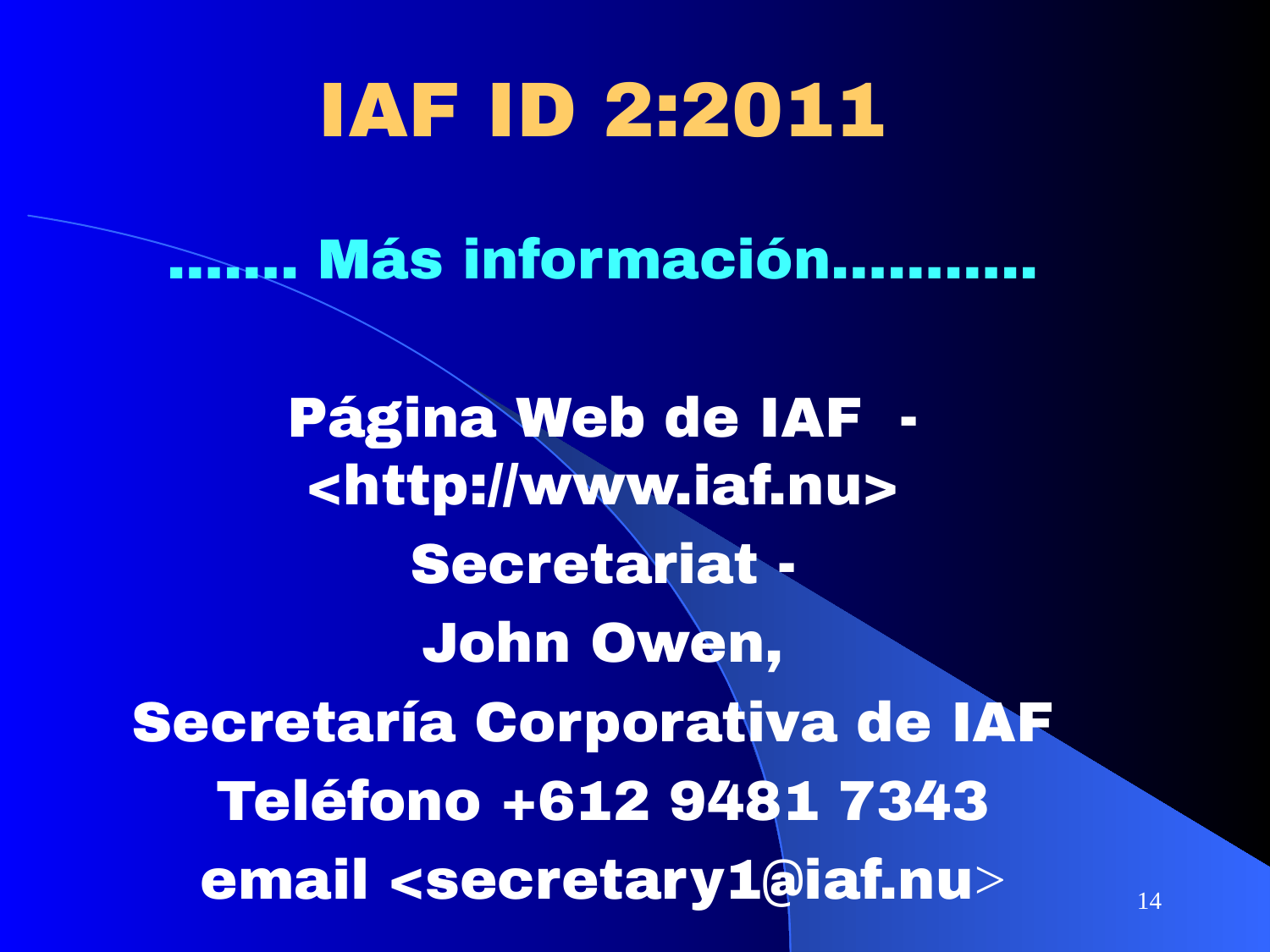

# IAF ID 2:2011
……. Más información………..

Página Web de IAF  - <http://www.iaf.nu>
Secretariat -
John Owen,
Secretaría Corporativa de IAF
Teléfono +612 9481 7343
email <secretary1@iaf.nu>

14